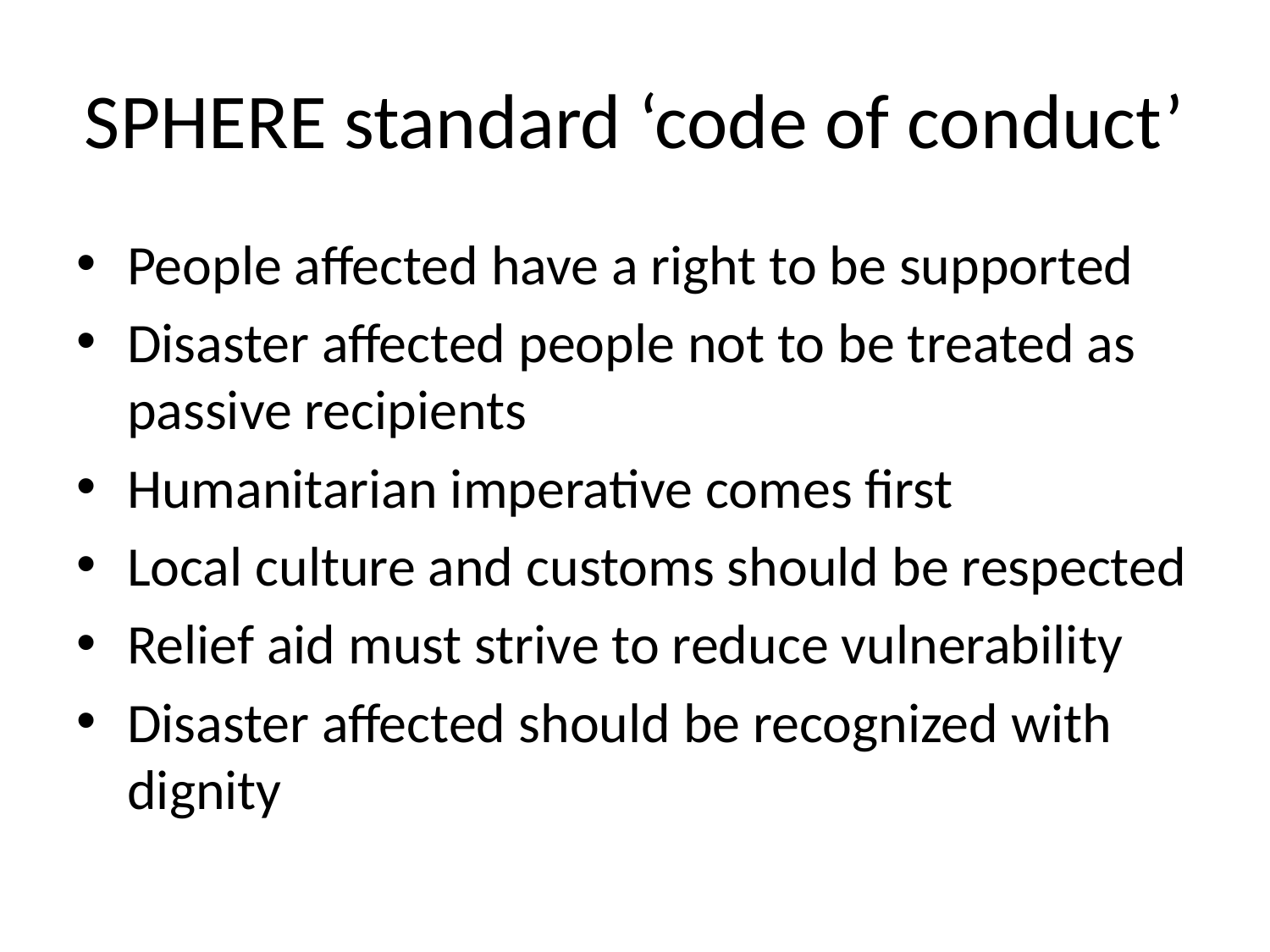

# SPHERE standard ‘code of conduct’
People affected have a right to be supported
Disaster affected people not to be treated as passive recipients
Humanitarian imperative comes first
Local culture and customs should be respected
Relief aid must strive to reduce vulnerability
Disaster affected should be recognized with dignity